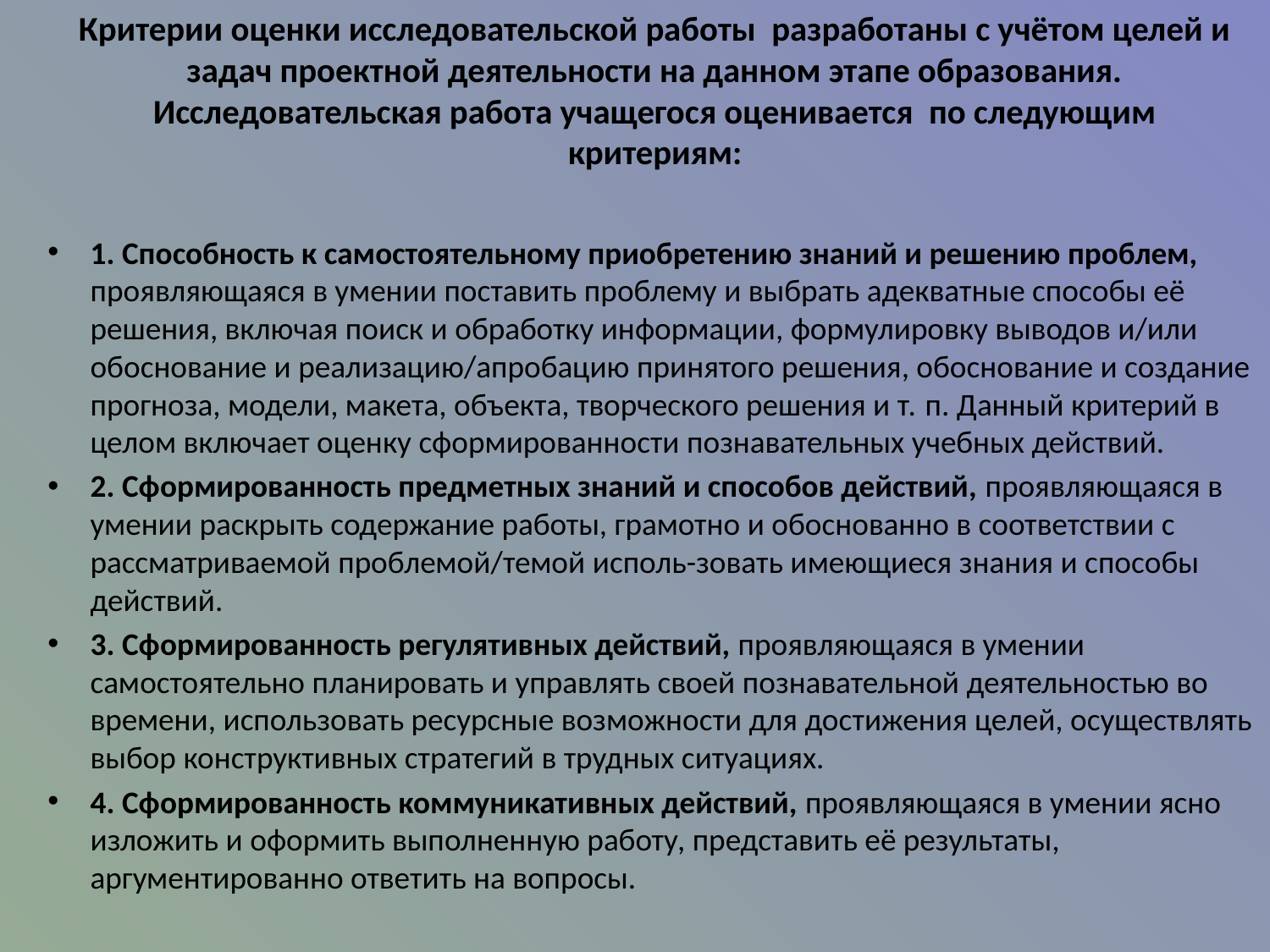

# Критерии оценки исследовательской работы  разработаны с учётом целей и задач проектной деятельности на данном этапе образования. Исследовательская работа учащегося оценивается  по следующим критериям:
1. Способность к самостоятельному приобретению знаний и решению проблем, проявляющаяся в умении поставить проблему и выбрать адекватные способы её решения, включая поиск и обработку информации, формулировку выводов и/или обоснование и реализацию/апробацию принятого решения, обоснование и создание прогноза, модели, макета, объекта, творческого решения и т. п. Данный критерий в целом включает оценку сформированности познавательных учебных действий.
2. Сформированность предметных знаний и способов действий, проявляющаяся в умении раскрыть содержание работы, грамотно и обоснованно в соответствии с рассматриваемой проблемой/темой исполь-зовать имеющиеся знания и способы действий.
3. Сформированность регулятивных действий, проявляющаяся в умении самостоятельно планировать и управлять своей познавательной деятельностью во времени, использовать ресурсные возможности для достижения целей, осуществлять выбор конструктивных стратегий в трудных ситуациях.
4. Сформированность коммуникативных действий, проявляющаяся в умении ясно изложить и оформить выполненную работу, представить её результаты, аргументированно ответить на вопросы.